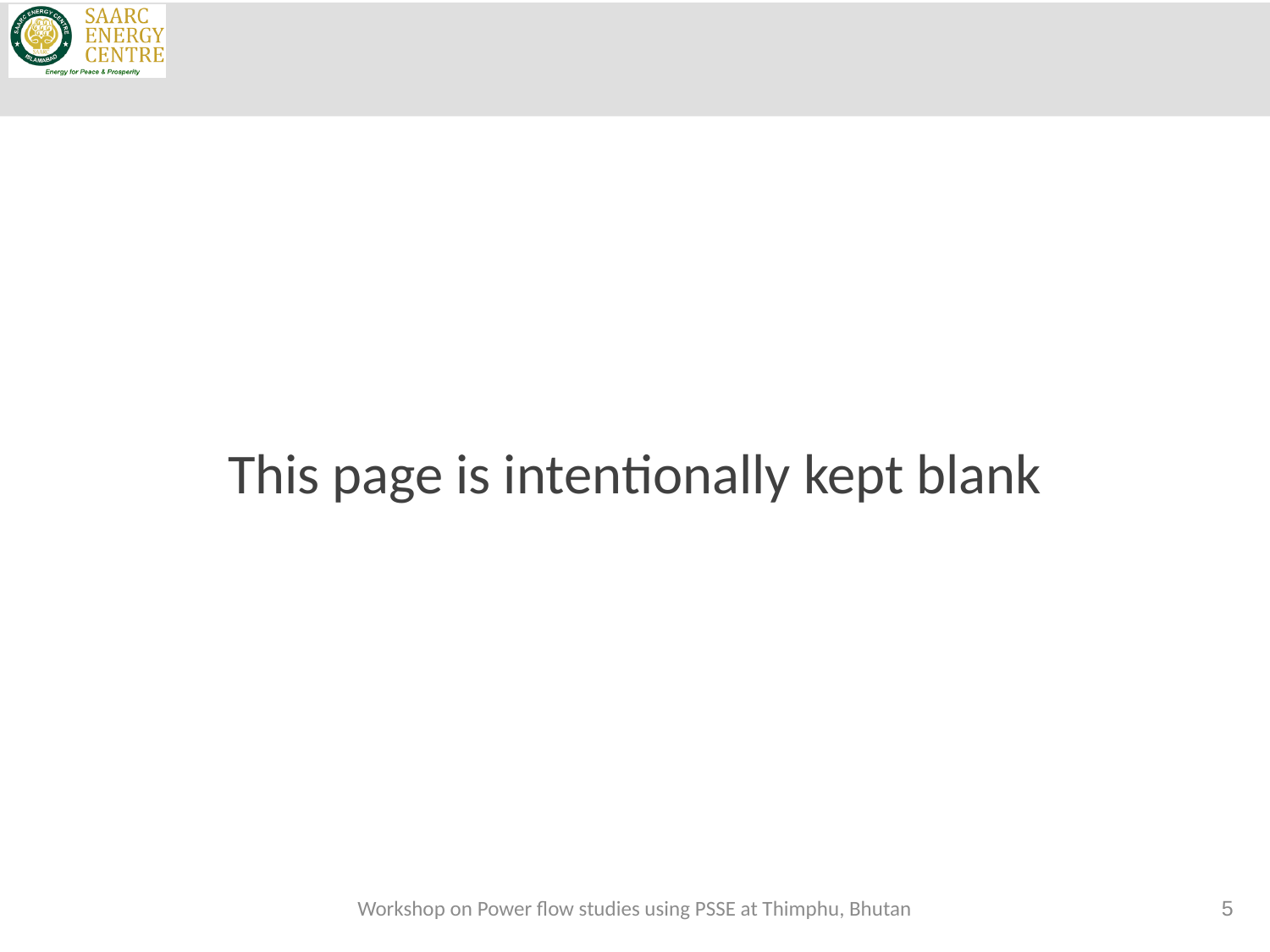

# This page is intentionally kept blank
Workshop on Power flow studies using PSSE at Thimphu, Bhutan
5